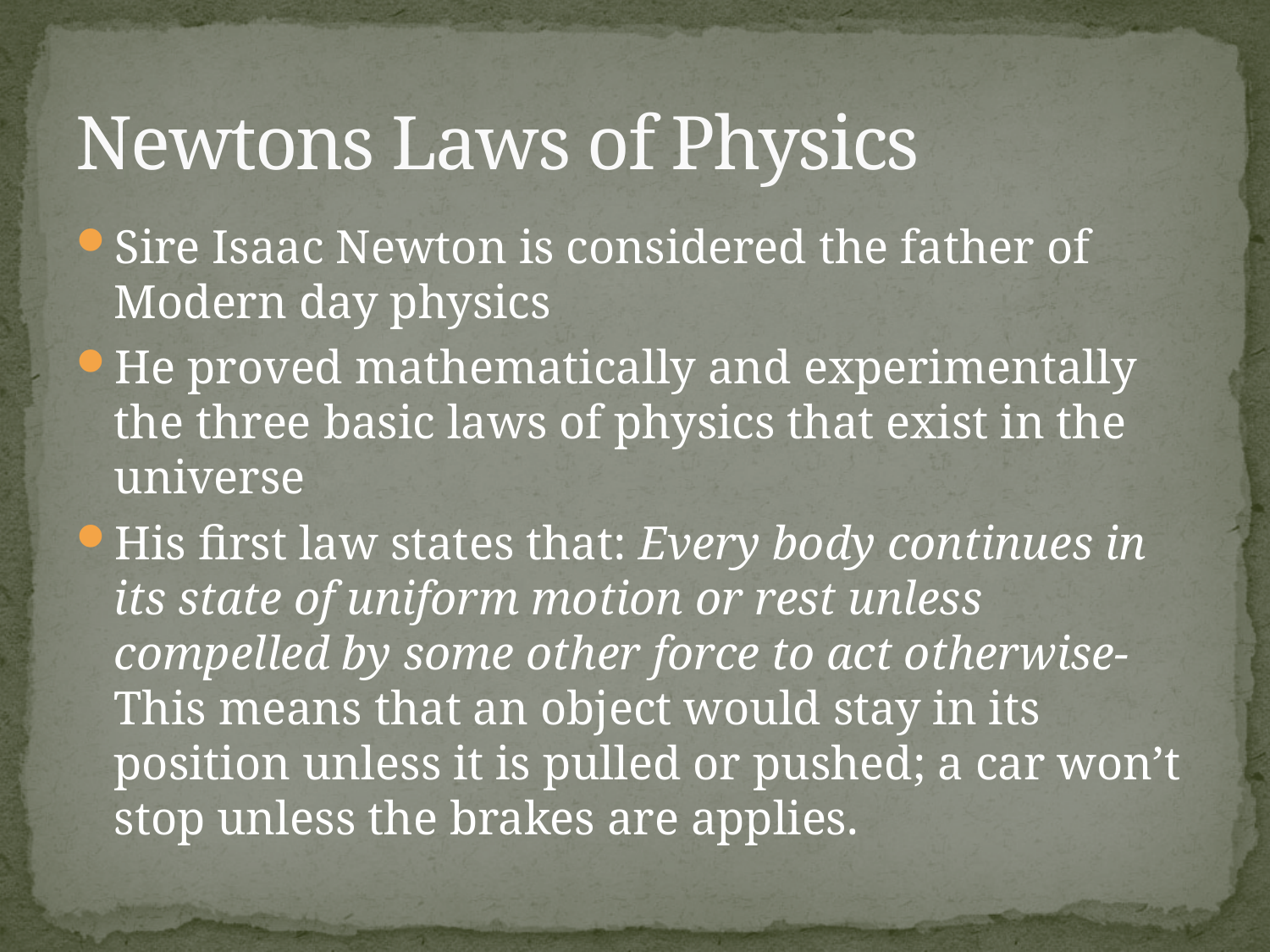

# Newtons Laws of Physics
Sire Isaac Newton is considered the father of Modern day physics
He proved mathematically and experimentally the three basic laws of physics that exist in the universe
His first law states that: Every body continues in its state of uniform motion or rest unless compelled by some other force to act otherwise- This means that an object would stay in its position unless it is pulled or pushed; a car won’t stop unless the brakes are applies.